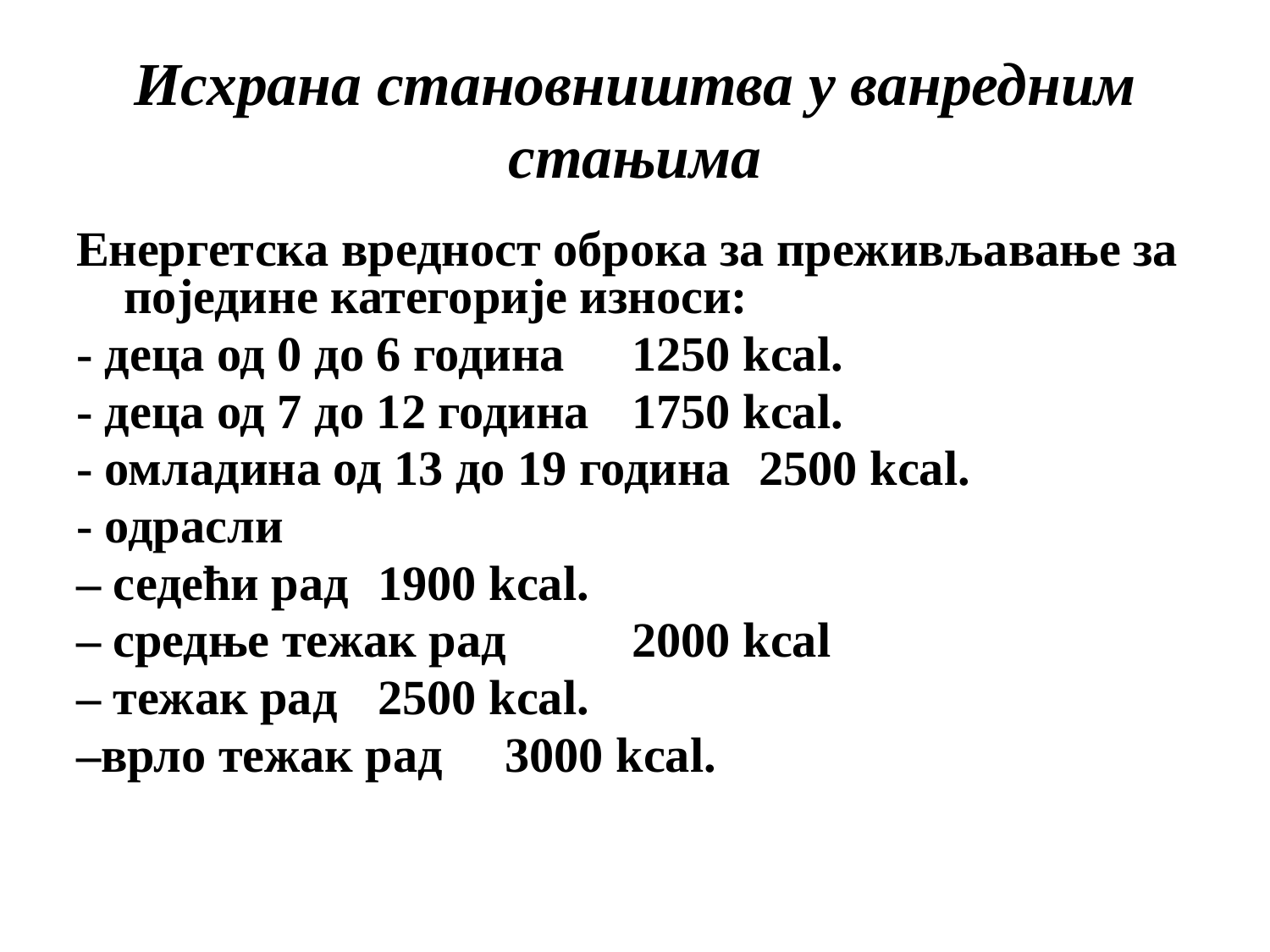

# Исхрана становништва у ванредним стањима
Енергетска вредност оброка за преживљавање за поједине категорије износи:
- деца од 0 до 6 година	1250 kcal.
- деца од 7 до 12 година	1750 kcal.
- омладина од 13 до 19 година	2500 kcal.
- одрасли
– седећи рад	1900 kcal.
– средње тежак рад	2000 kcal
– тежак рад	2500 kcal.
–врло тежак рад	3000 kcal.